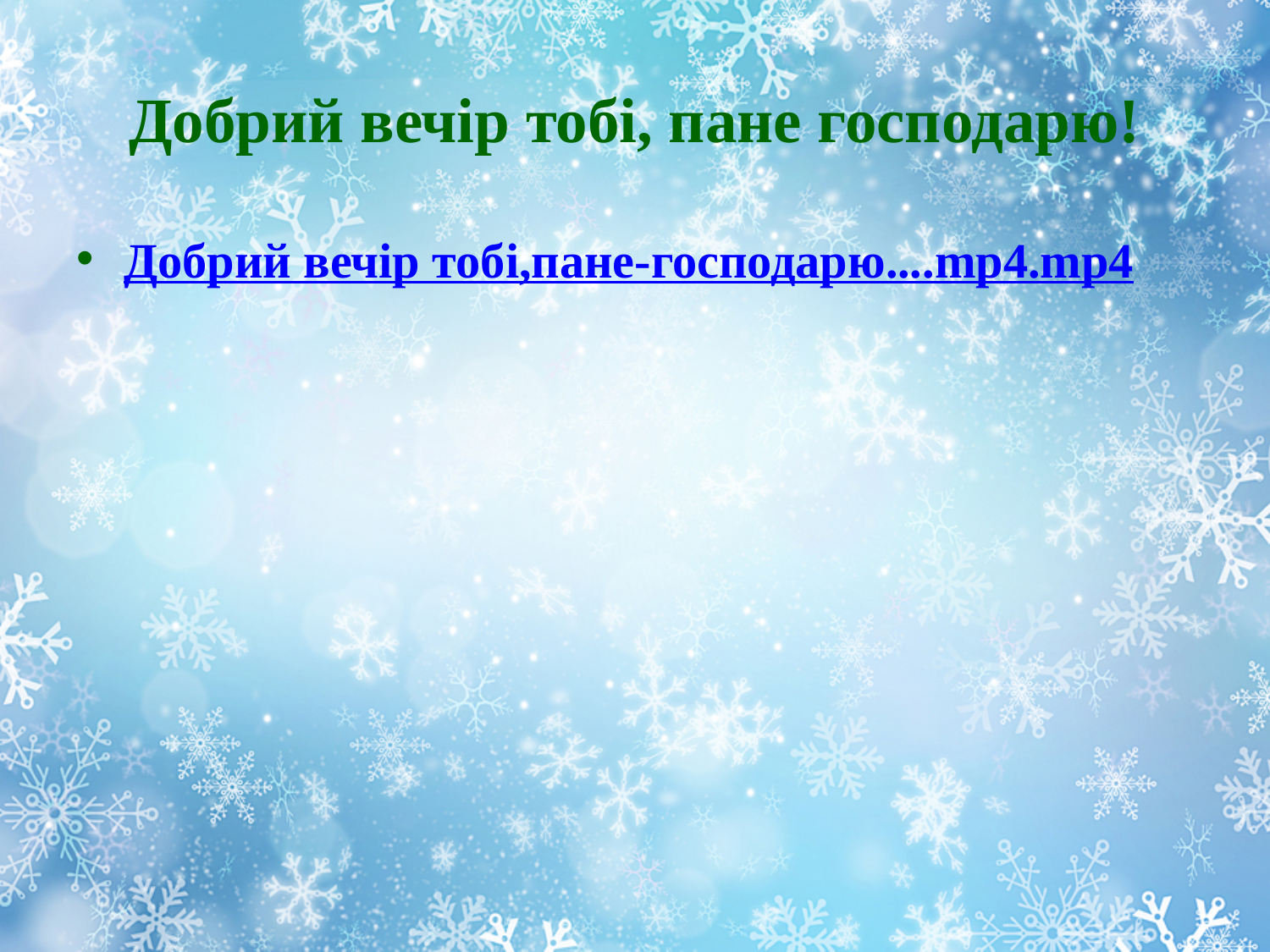

# Добрий вечір тобі, пане господарю!
Добрий вечір тобі,пане-господарю....mp4.mp4